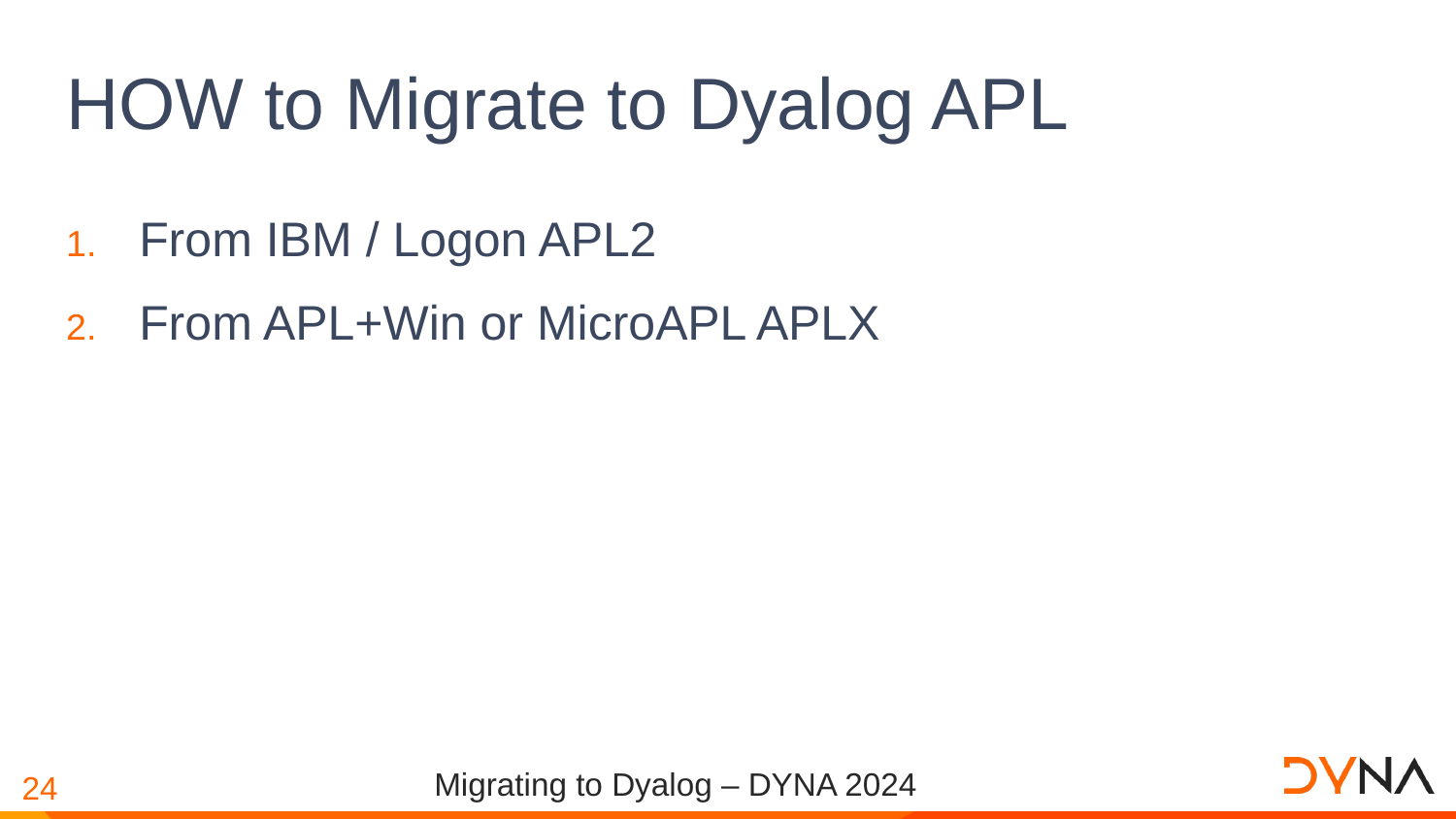

# HOW to Migrate to Dyalog APL
From IBM / Logon APL2
From APL+Win or MicroAPL APLX